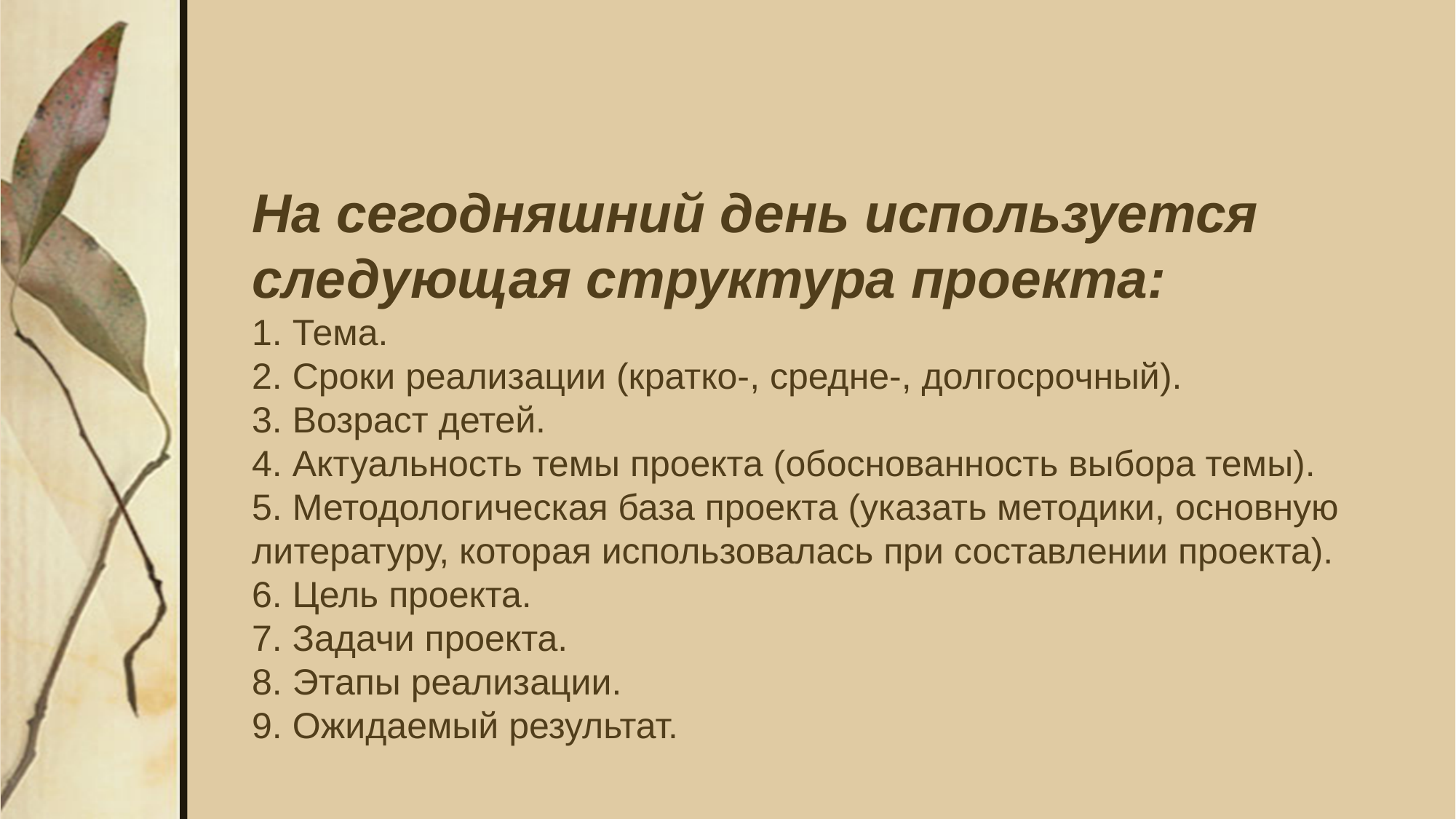

На сегодняшний день используется следующая структура проекта:
1. Тема.
2. Сроки реализации (кратко-, средне-, долгосрочный).
3. Возраст детей.
4. Актуальность темы проекта (обоснованность выбора темы).
5. Методологическая база проекта (указать методики, основную литературу, которая использовалась при составлении проекта).
6. Цель проекта.
7. Задачи проекта.
8. Этапы реализации.
9. Ожидаемый результат.